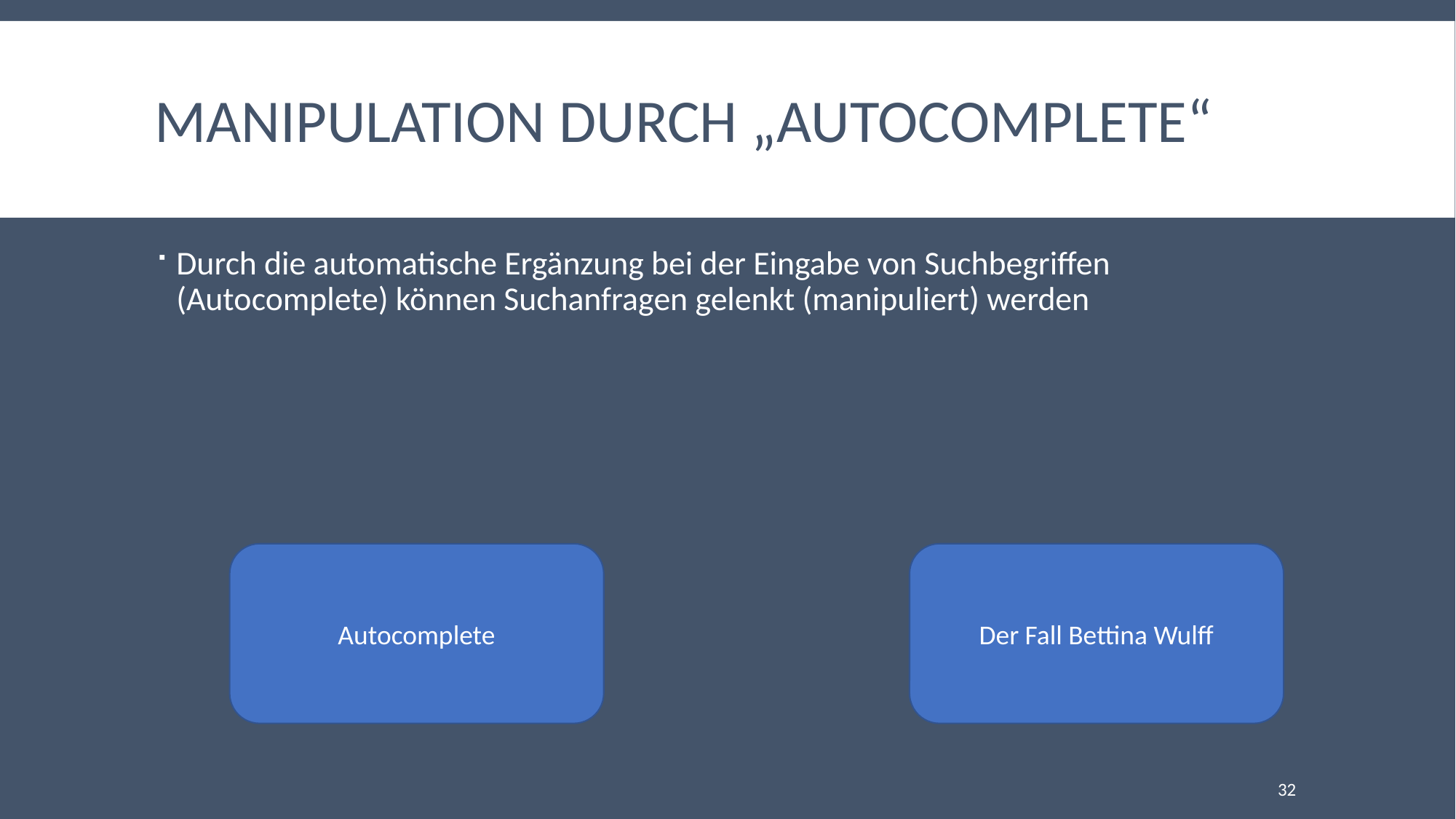

# Manipulation durch „Autocomplete“
Durch die automatische Ergänzung bei der Eingabe von Suchbegriffen (Autocomplete) können Suchanfragen gelenkt (manipuliert) werden

Autocomplete
Der Fall Bettina Wulff
32